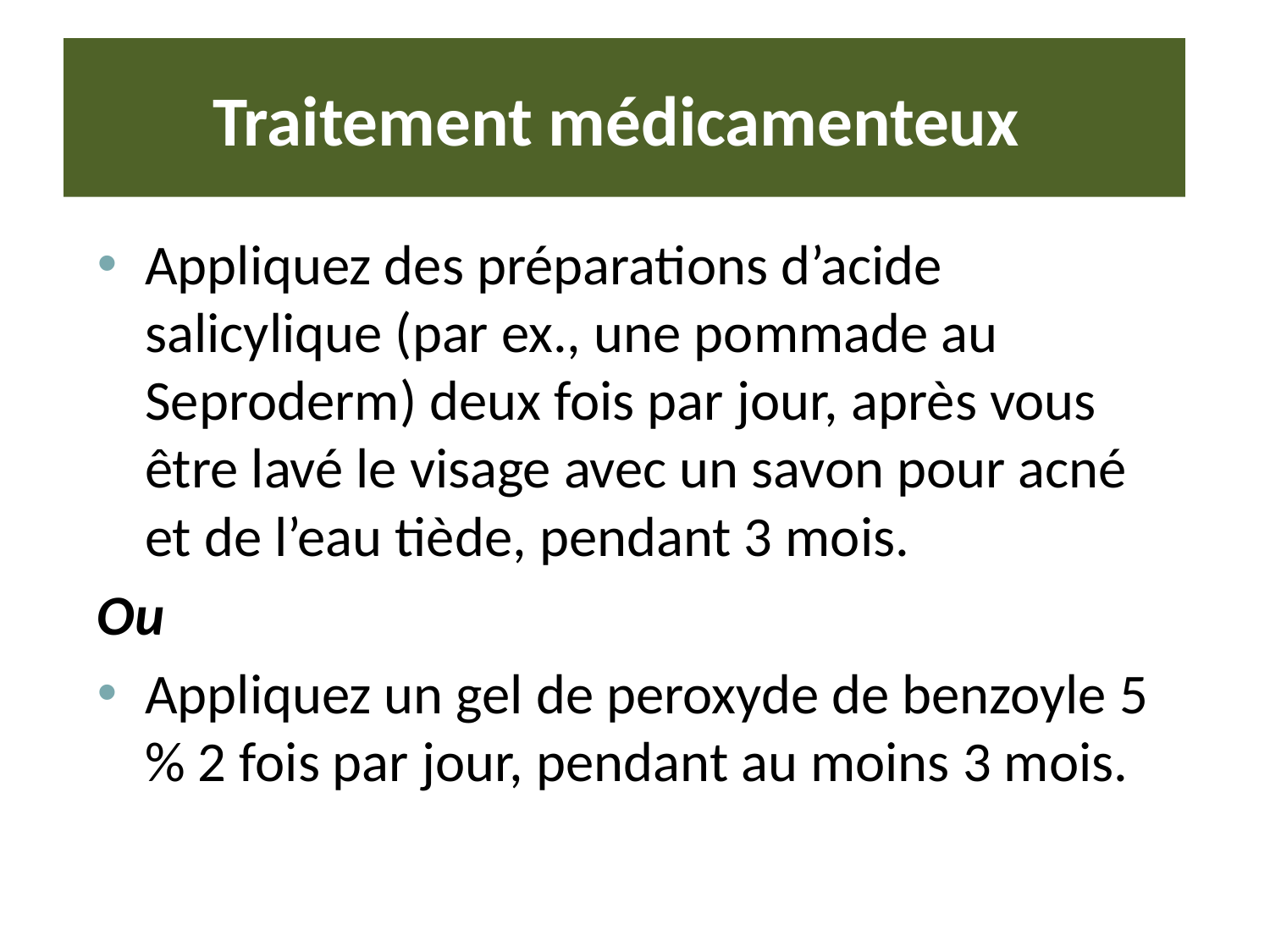

# Traitement médicamenteux
Appliquez des préparations d’acide salicylique (par ex., une pommade au Seproderm) deux fois par jour, après vous être lavé le visage avec un savon pour acné et de l’eau tiède, pendant 3 mois.
Ou
Appliquez un gel de peroxyde de benzoyle 5 % 2 fois par jour, pendant au moins 3 mois.